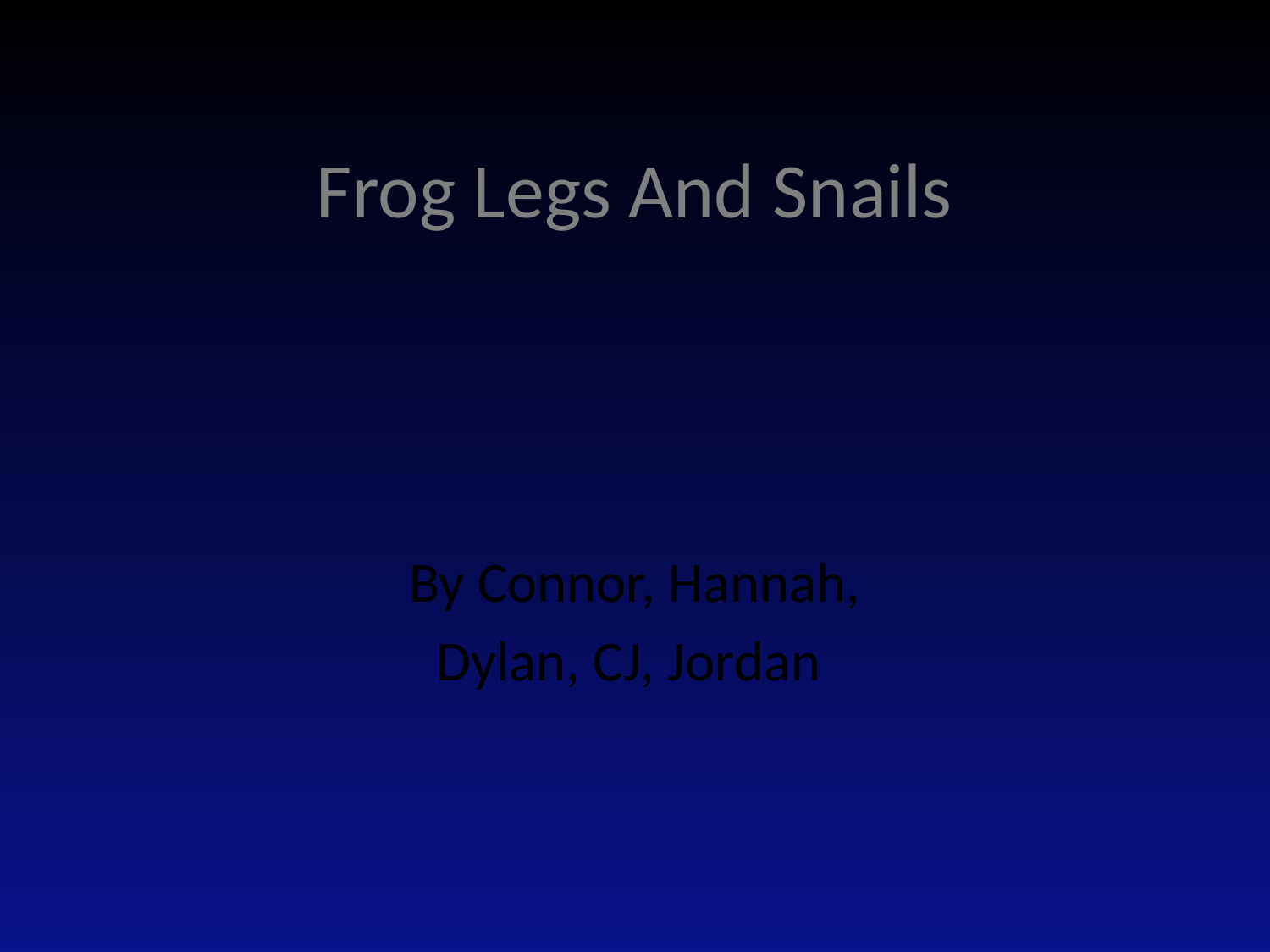

# Frog Legs And Snails
By Connor, Hannah,
Dylan, CJ, Jordan